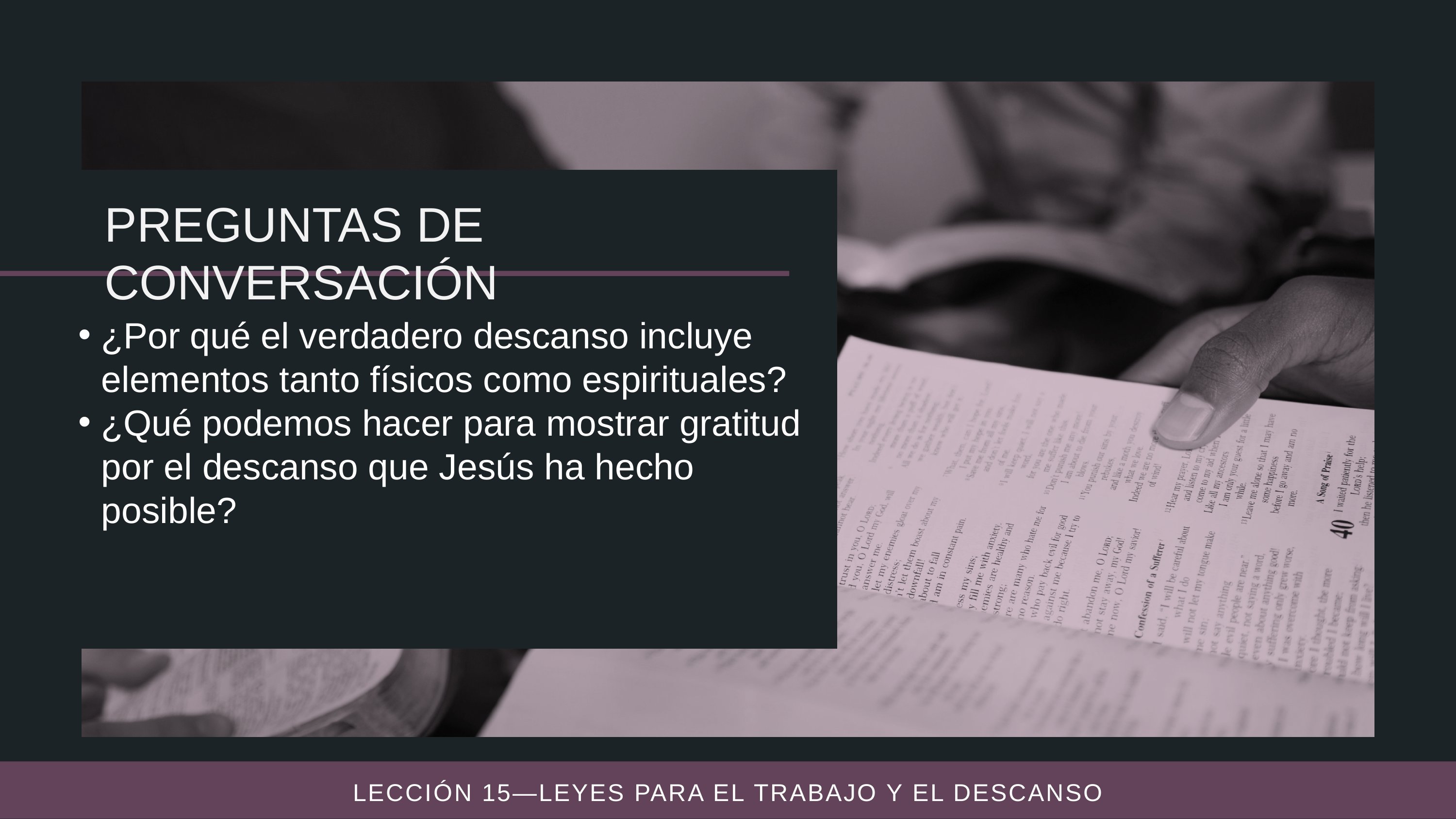

¿Por qué el verdadero descanso incluye elementos tanto físicos como espirituales?
¿Qué podemos hacer para mostrar gratitud por el descanso que Jesús ha hecho posible?